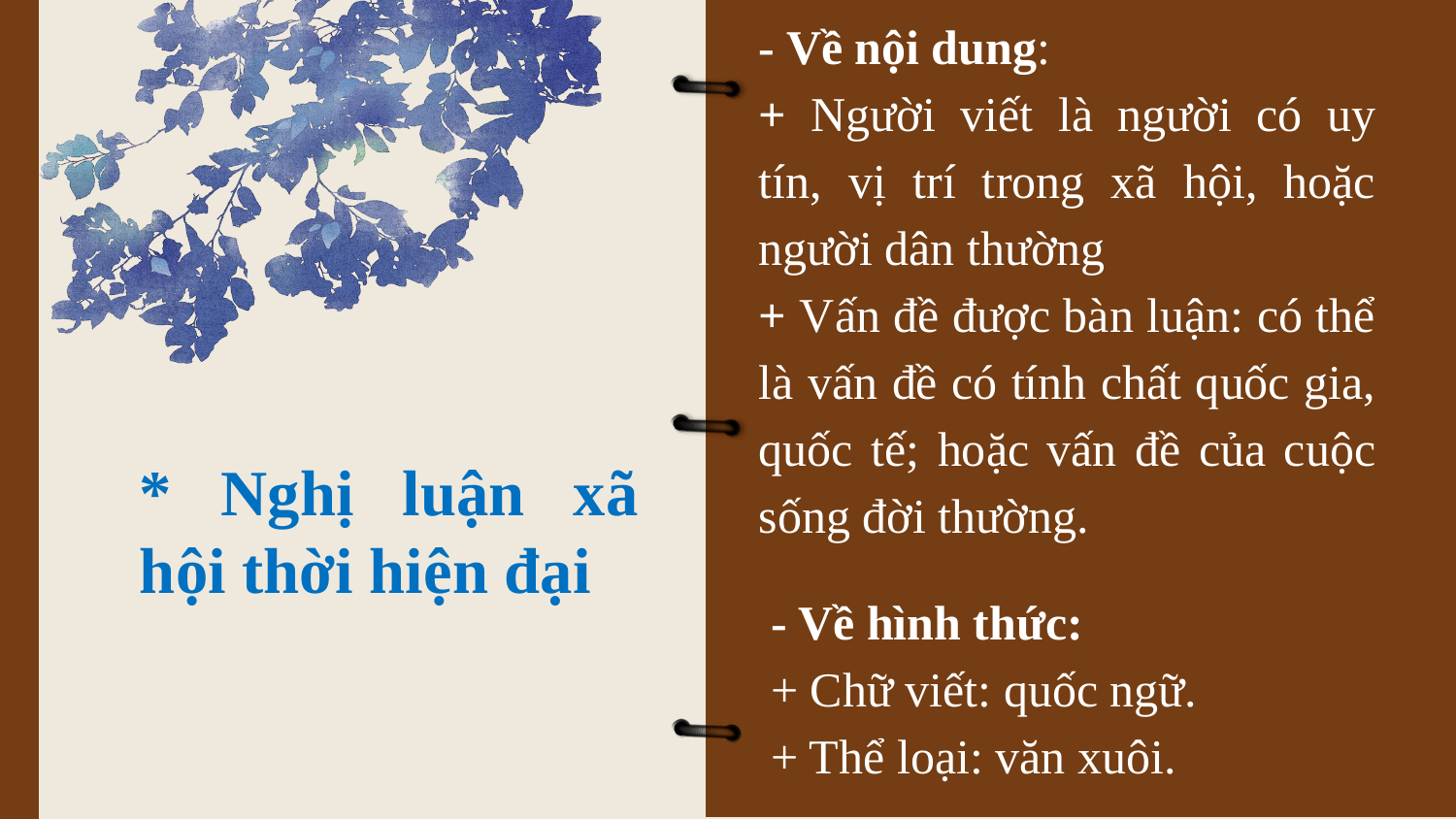

- Về nội dung:
+ Người viết là người có uy tín, vị trí trong xã hội, hoặc người dân thường
+ Vấn đề được bàn luận: có thể là vấn đề có tính chất quốc gia, quốc tế; hoặc vấn đề của cuộc sống đời thường.

* Nghị luận xã hội thời hiện đại
- Về hình thức:
+ Chữ viết: quốc ngữ.
+ Thể loại: văn xuôi.